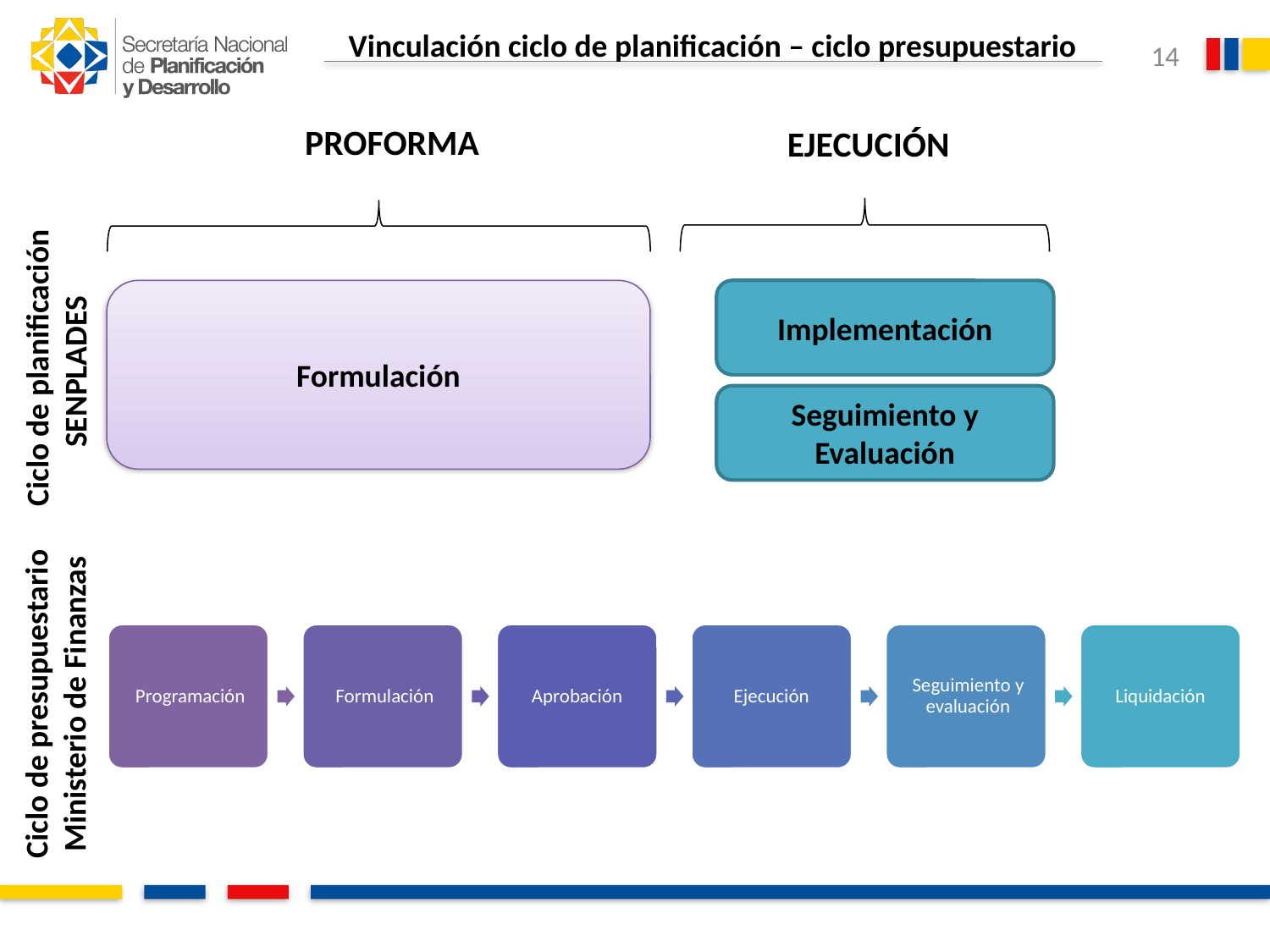

Vinculación ciclo de planificación – ciclo presupuestario

14

PROFORMA
EJECUCIÓN
Implementación
Formulación
Ciclo de planificación
SENPLADES
Seguimiento y Evaluación
Programación

Formulación

Aprobación

Ejecución

Seguimiento y evaluación

Liquidación
Ciclo de presupuestario
Ministerio de Finanzas